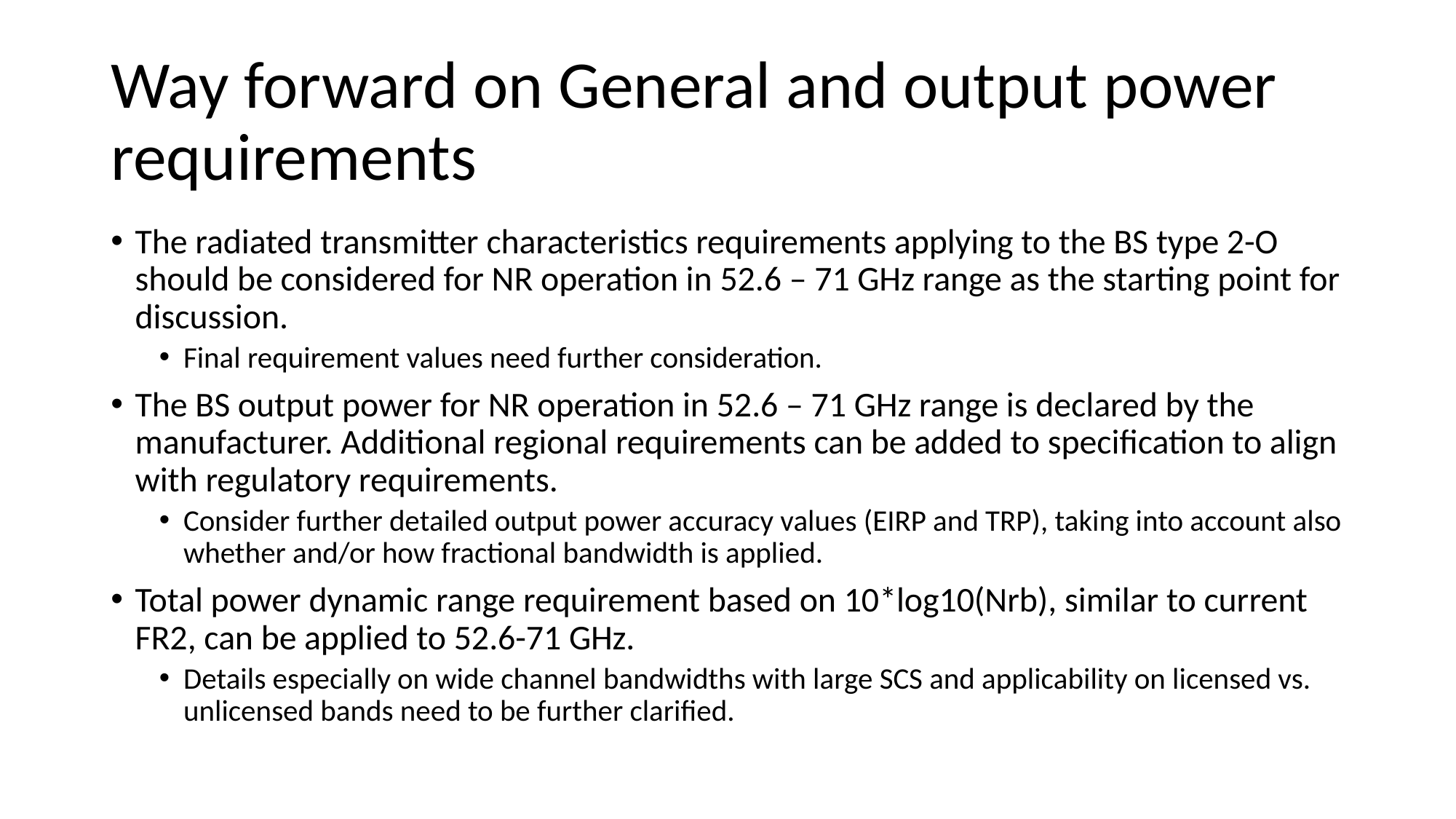

# Way forward on General and output power requirements
The radiated transmitter characteristics requirements applying to the BS type 2-O should be considered for NR operation in 52.6 – 71 GHz range as the starting point for discussion.
Final requirement values need further consideration.
The BS output power for NR operation in 52.6 – 71 GHz range is declared by the manufacturer. Additional regional requirements can be added to specification to align with regulatory requirements.
Consider further detailed output power accuracy values (EIRP and TRP), taking into account also whether and/or how fractional bandwidth is applied.
Total power dynamic range requirement based on 10*log10(Nrb), similar to current FR2, can be applied to 52.6-71 GHz.
Details especially on wide channel bandwidths with large SCS and applicability on licensed vs. unlicensed bands need to be further clarified.